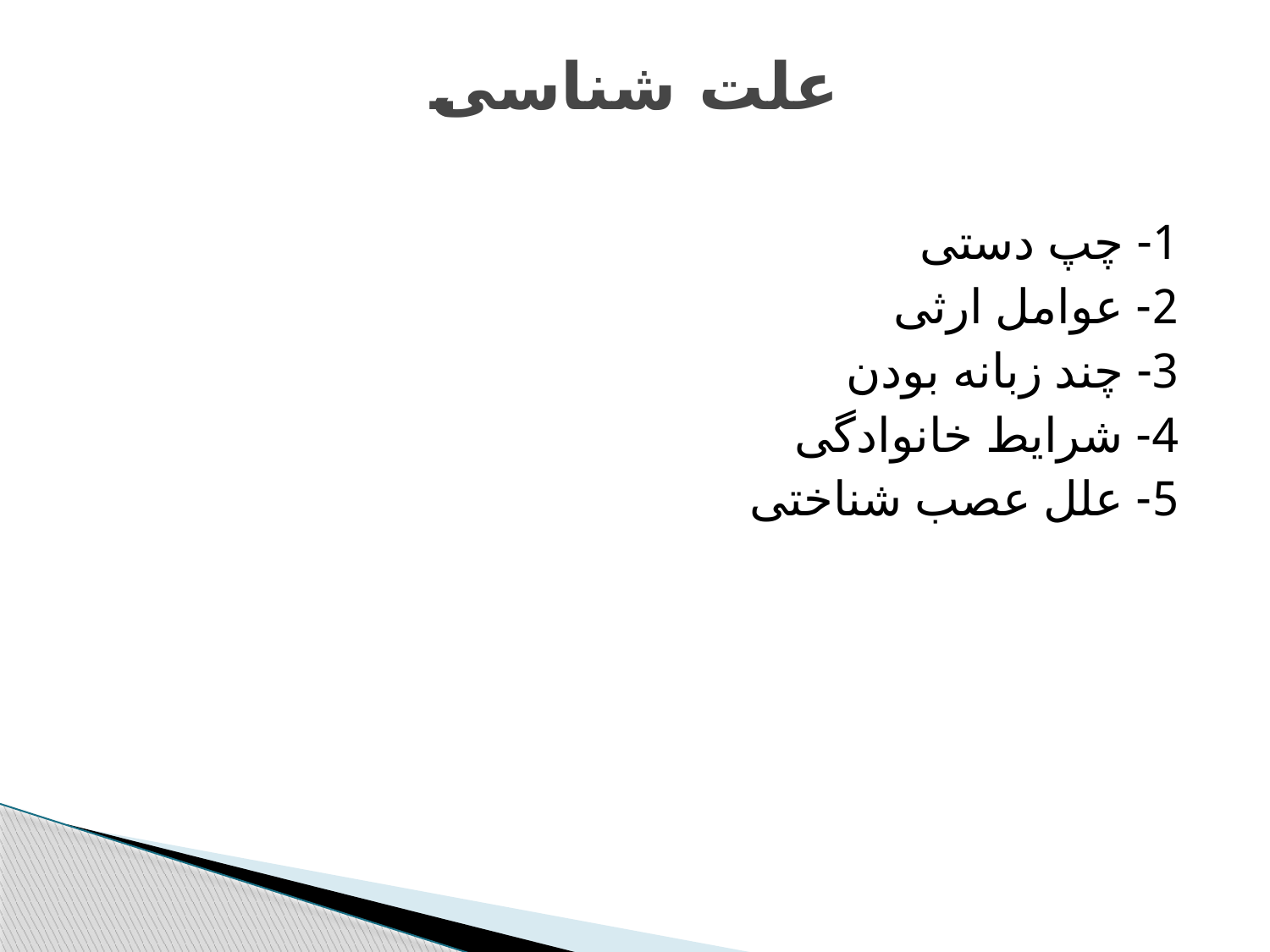

# علت شناسی
1- چپ دستی
2- عوامل ارثی
3- چند زبانه بودن
4- شرایط خانوادگی
5- علل عصب شناختی